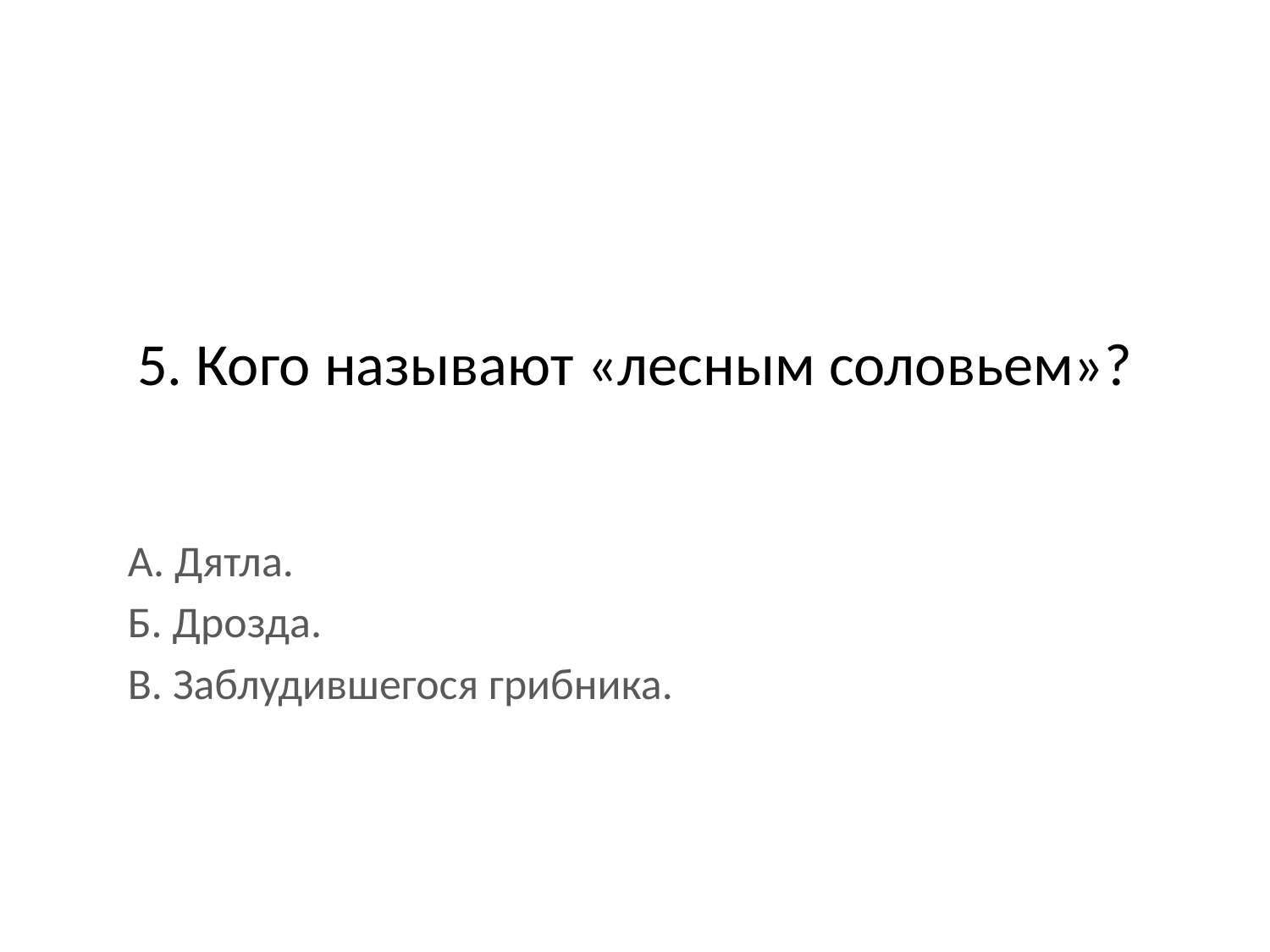

# 5. Кого называют «лесным соловьем»?
А. Дятла.
Б. Дрозда.
В. Заблудившегося грибника.